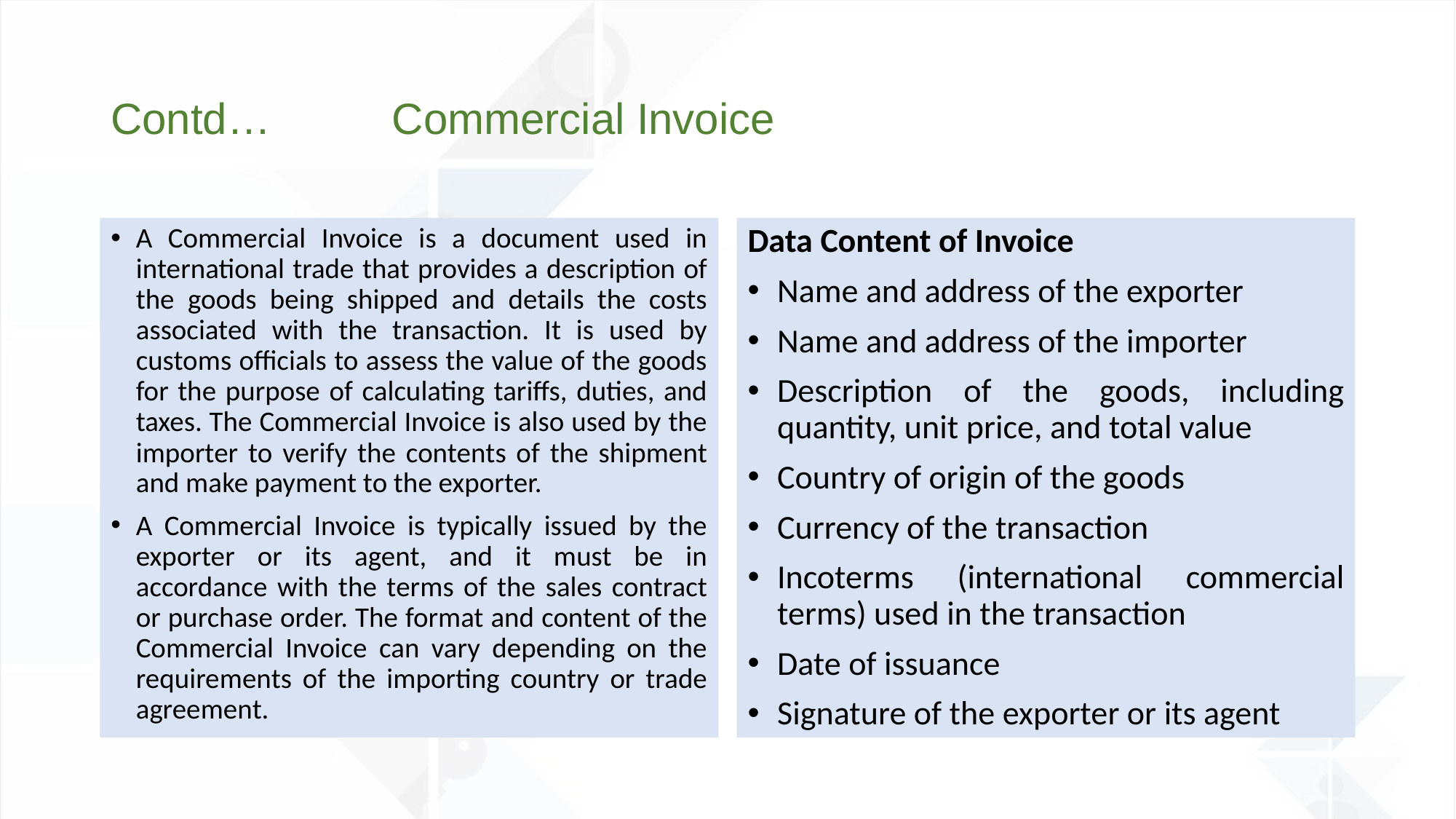

# Contd…          Commercial Invoice
A Commercial Invoice is a document used in international trade that provides a description of the goods being shipped and details the costs associated with the transaction. It is used by customs officials to assess the value of the goods for the purpose of calculating tariffs, duties, and taxes. The Commercial Invoice is also used by the importer to verify the contents of the shipment and make payment to the exporter.
A Commercial Invoice is typically issued by the exporter or its agent, and it must be in accordance with the terms of the sales contract or purchase order. The format and content of the Commercial Invoice can vary depending on the requirements of the importing country or trade agreement.

Data Content of Invoice
Name and address of the exporter
Name and address of the importer
Description of the goods, including quantity, unit price, and total value
Country of origin of the goods
Currency of the transaction
Incoterms (international commercial terms) used in the transaction
Date of issuance
Signature of the exporter or its agent